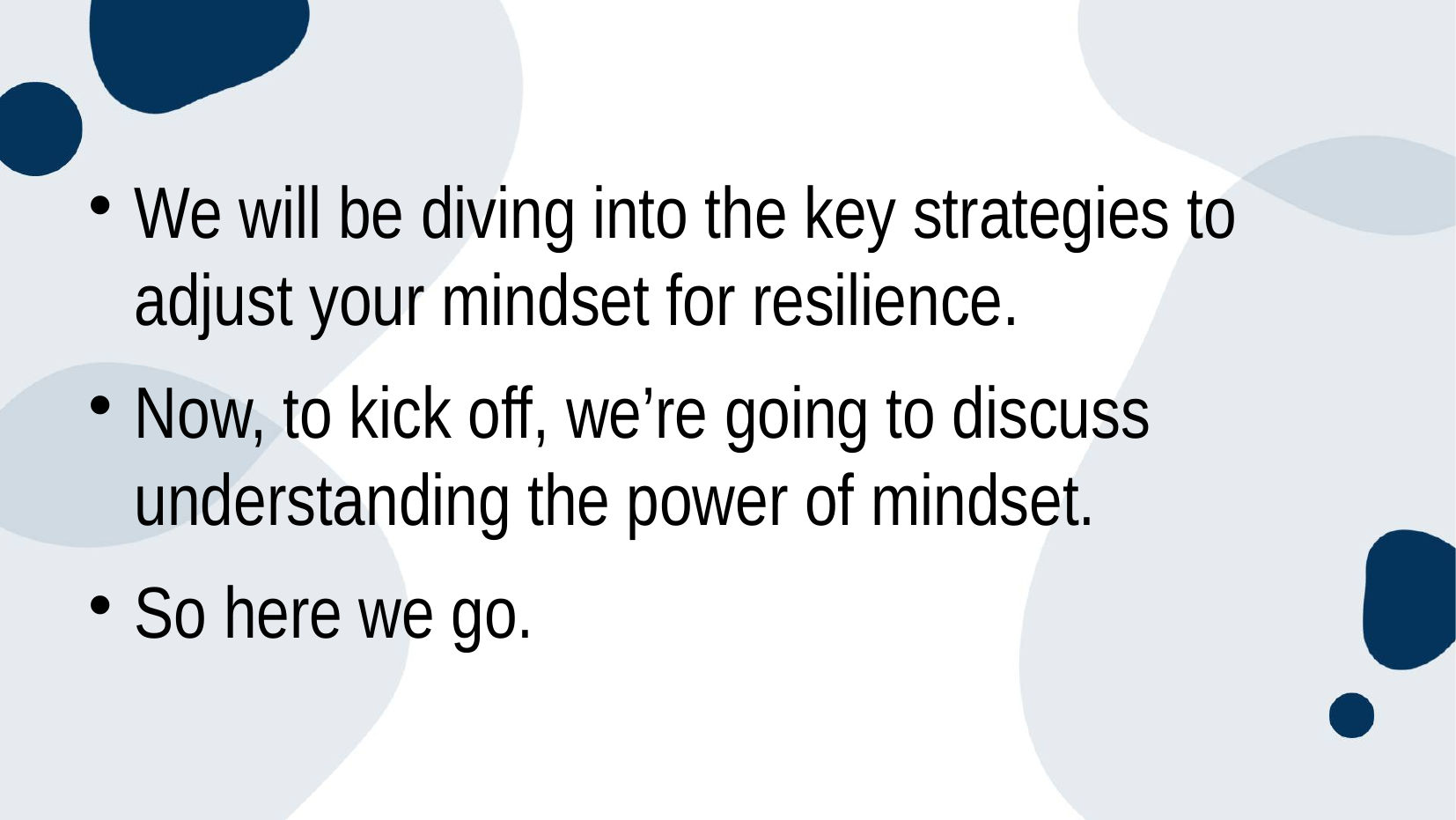

#
We will be diving into the key strategies to adjust your mindset for resilience.
Now, to kick off, we’re going to discuss understanding the power of mindset.
So here we go.